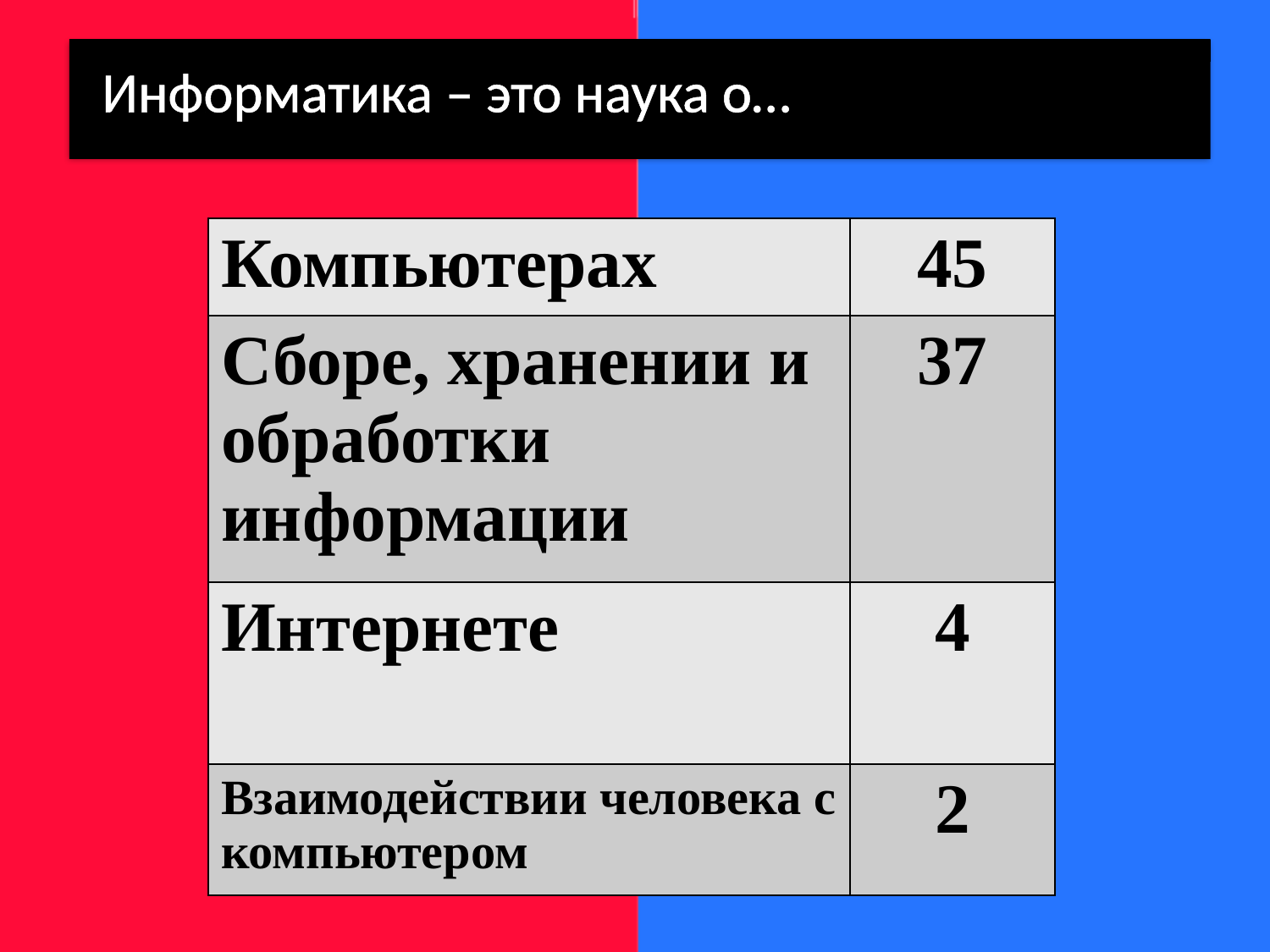

Информатика – это наука о…
| Компьютерах | 45 |
| --- | --- |
| Сборе, хранении и обработки информации | 37 |
| Интернете | 4 |
| Взаимодействии человека с компьютером | 2 |